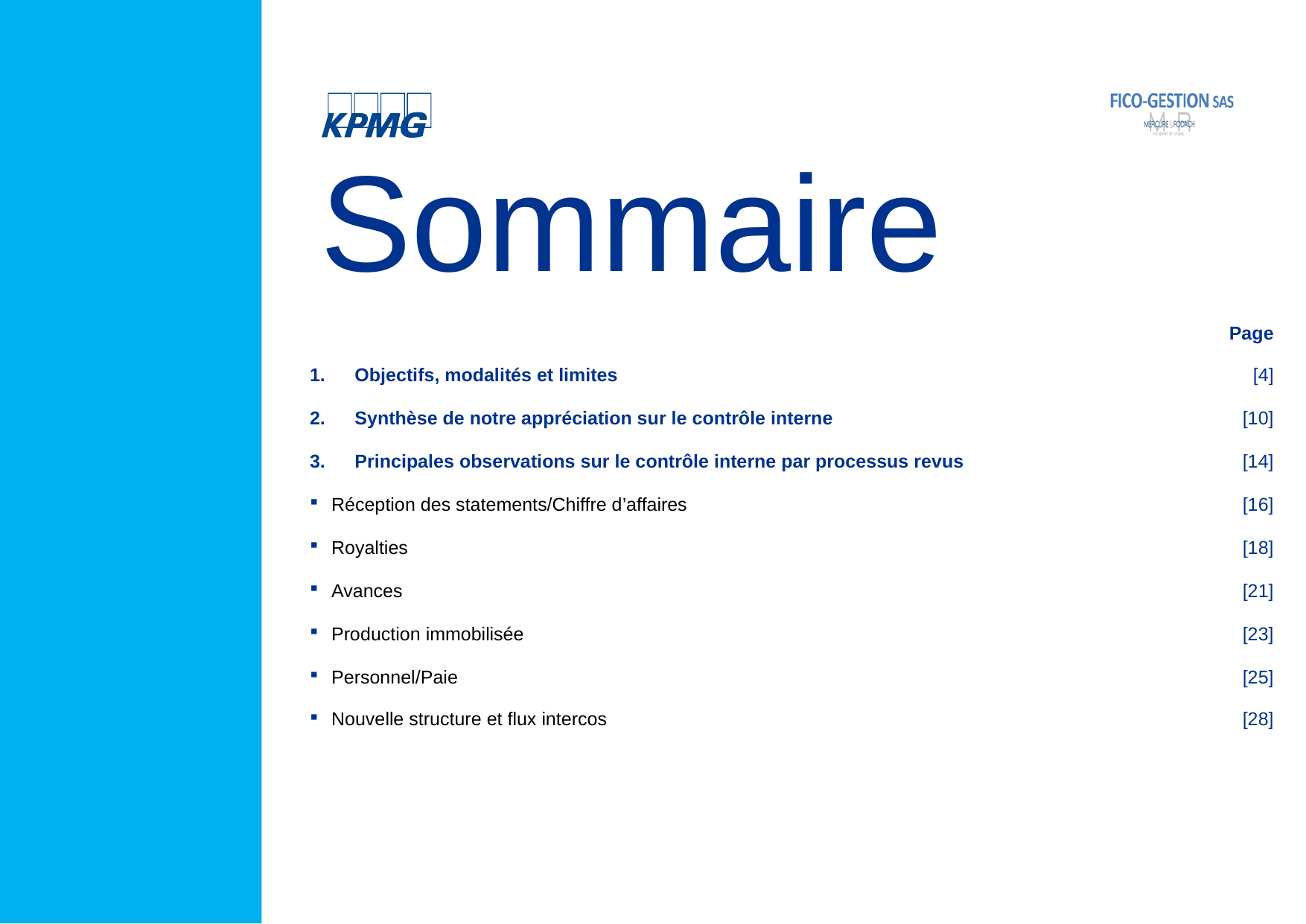

Sommaire
|  | Page |
| --- | --- |
| 1. Objectifs, modalités et limites | [4] |
| 2. Synthèse de notre appréciation sur le contrôle interne | [10] |
| 3. Principales observations sur le contrôle interne par processus revus | [14] |
| Réception des statements/Chiffre d’affaires | [16] |
| Royalties | [18] |
| Avances | [21] |
| Production immobilisée | [23] |
| Personnel/Paie | [25] |
| Nouvelle structure et flux intercos | [28] |